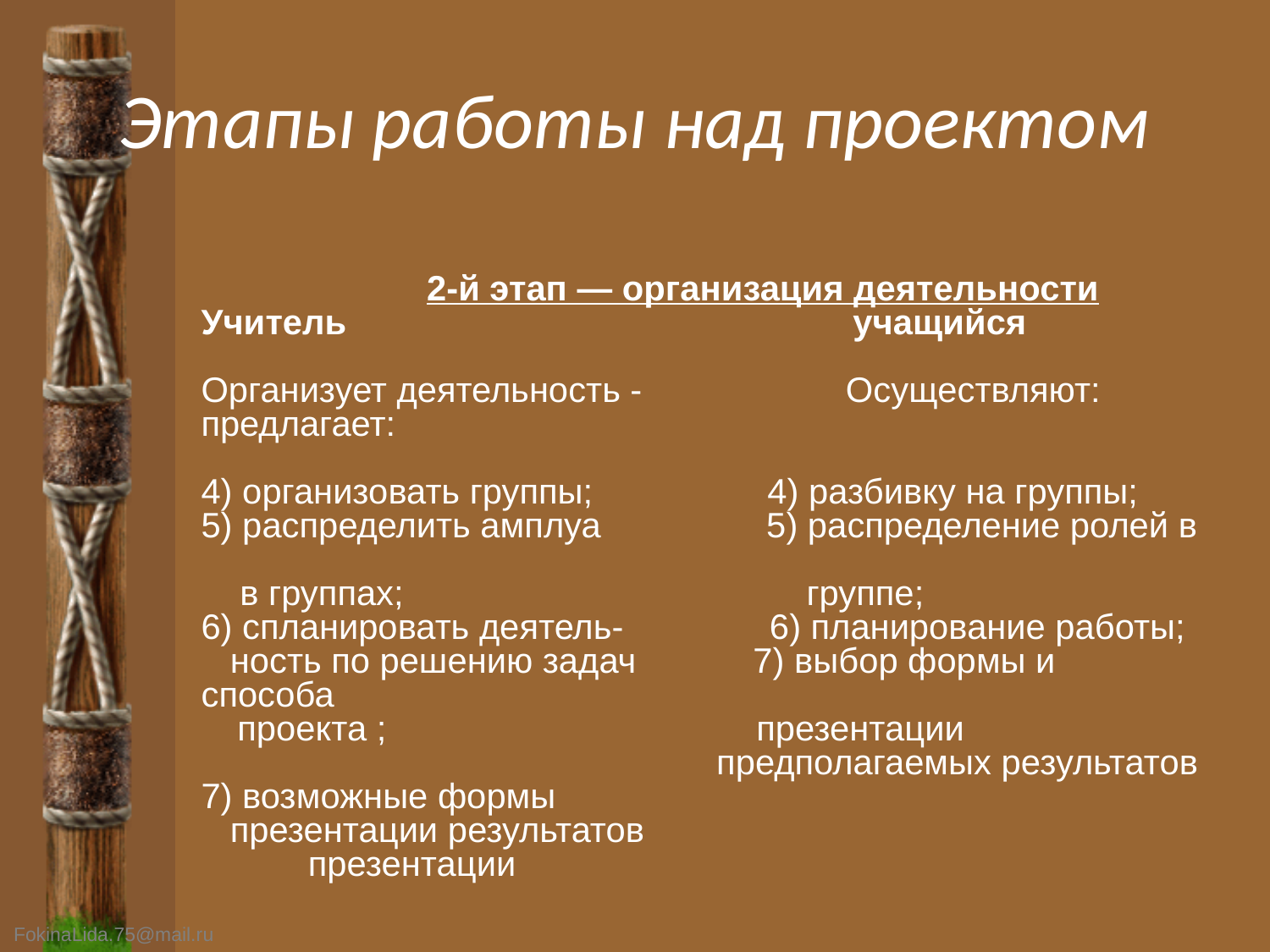

# Этапы работы над проектом
	2-й этап — организация деятельности
Учитель                                                    учащийся

Организует деятельность -      		 Осуществляют:
предлагает:

4) организовать группы;	      4) разбивку на группы;
5) распределить амплуа                 5) распределение ролей в
    в группах; 			          группе;
6) спланировать деятель-               6) планирование работы;
   ность по решению задач            7) выбор формы и способа
   проекта ;                                      презентации                               предполагаемых результатов
7) возможные формы
   презентации результатов
           презентации